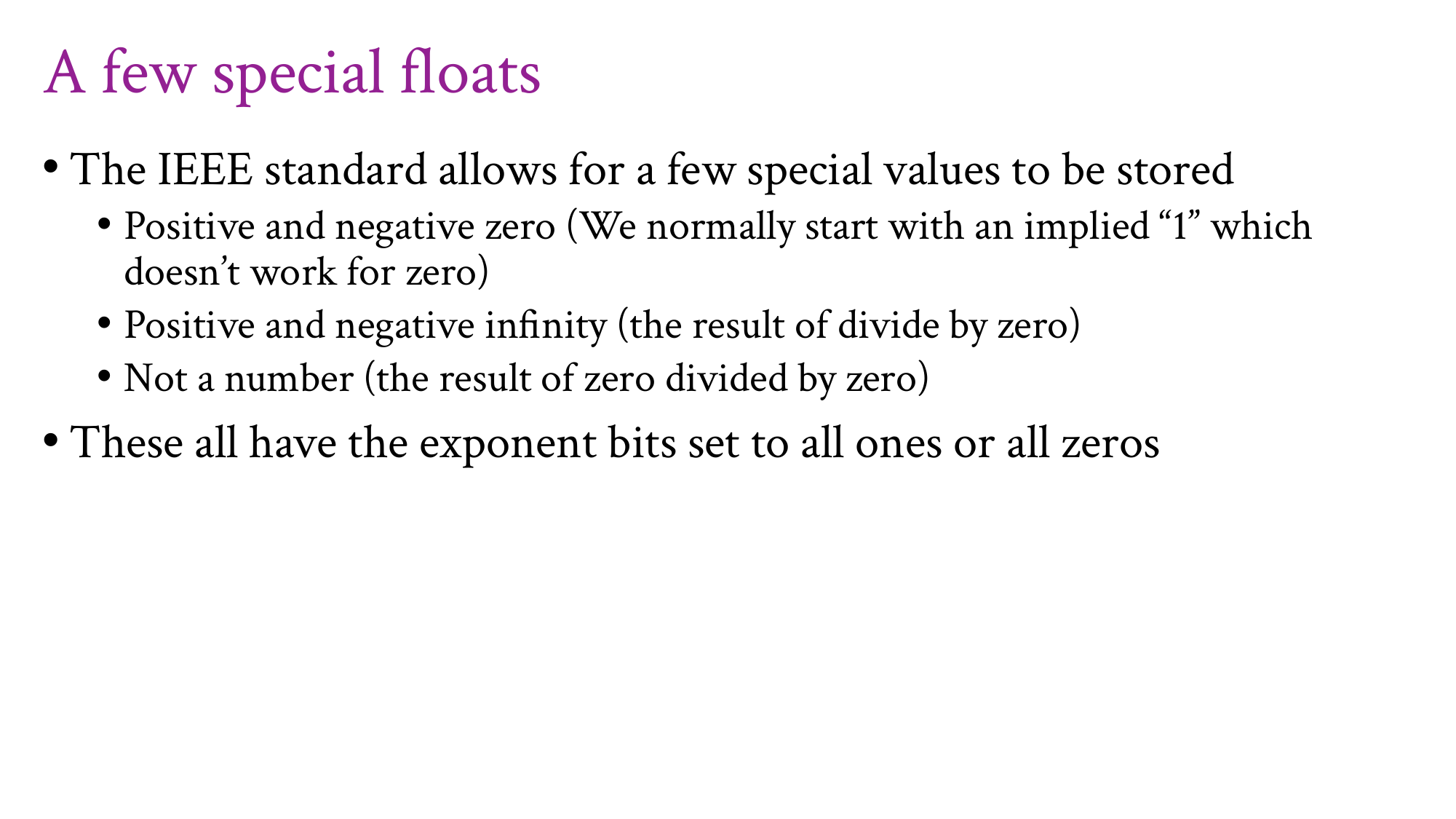

# A few special floats
The IEEE standard allows for a few special values to be stored
Positive and negative zero (We normally start with an implied “1” which doesn’t work for zero)
Positive and negative infinity (the result of divide by zero)
Not a number (the result of zero divided by zero)
These all have the exponent bits set to all ones or all zeros